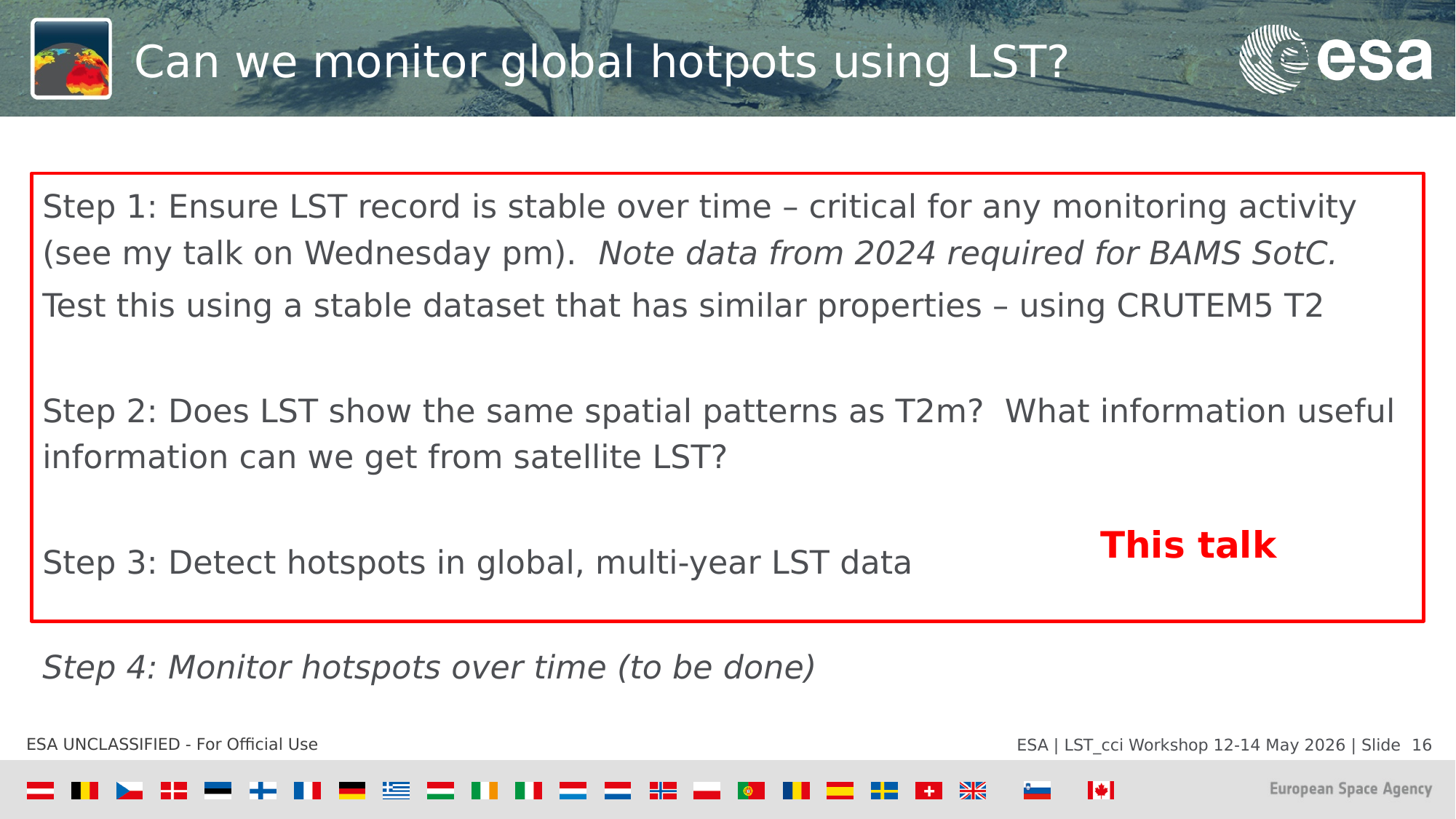

# Can we monitor global hotpots using LST?
Step 1: Ensure LST record is stable over time – critical for any monitoring activity (see my talk on Wednesday pm).  Note data from 2024 required for BAMS SotC.
Test this using a stable dataset that has similar properties – using CRUTEM5 T2

Step 2: Does LST show the same spatial patterns as T2m?  What information useful information can we get from satellite LST?

Step 3: Detect hotspots in global, multi-year LST data

Step 4: Monitor hotspots over time (to be done)

This talk